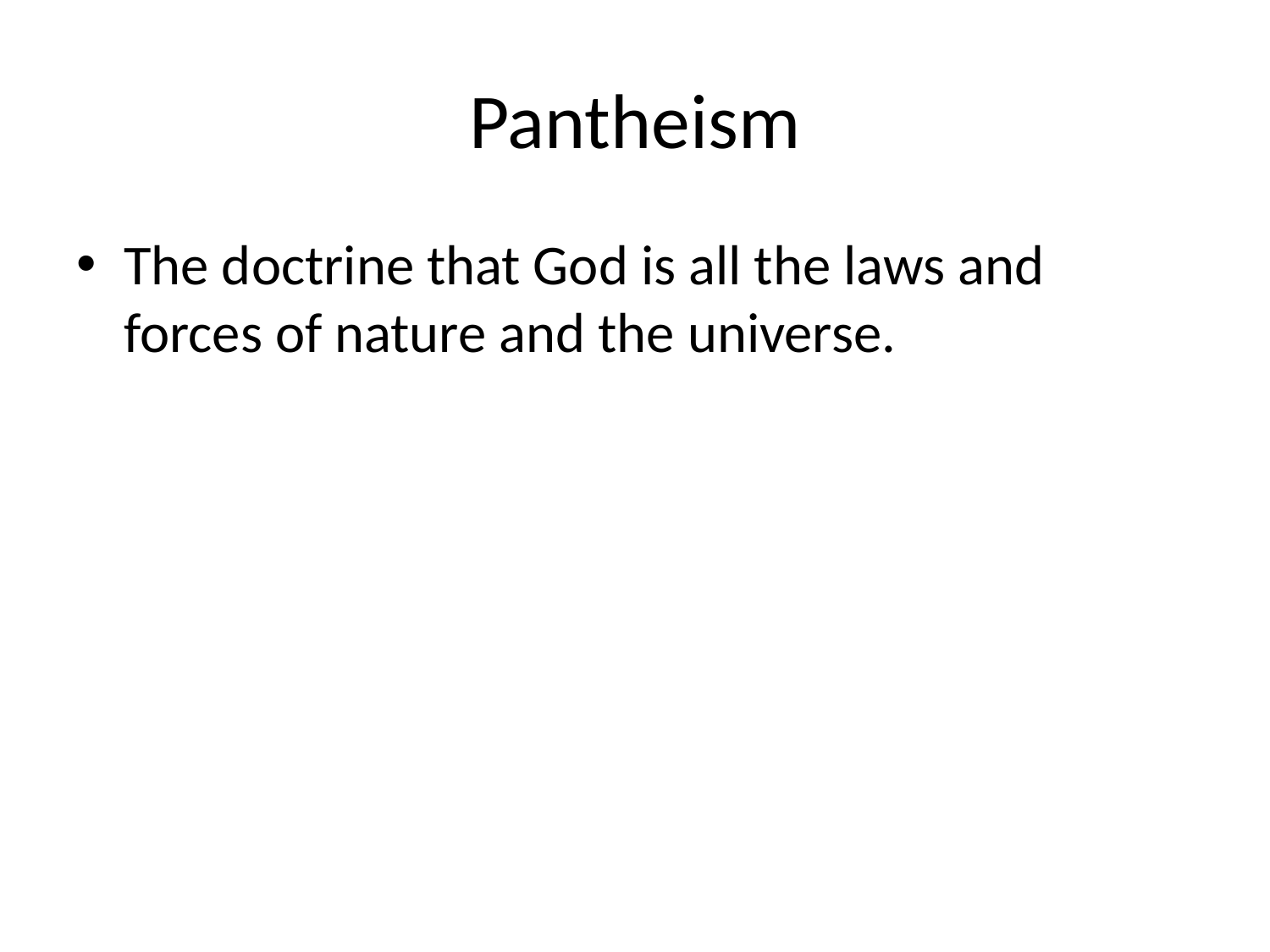

# Pantheism
The doctrine that God is all the laws and forces of nature and the universe.